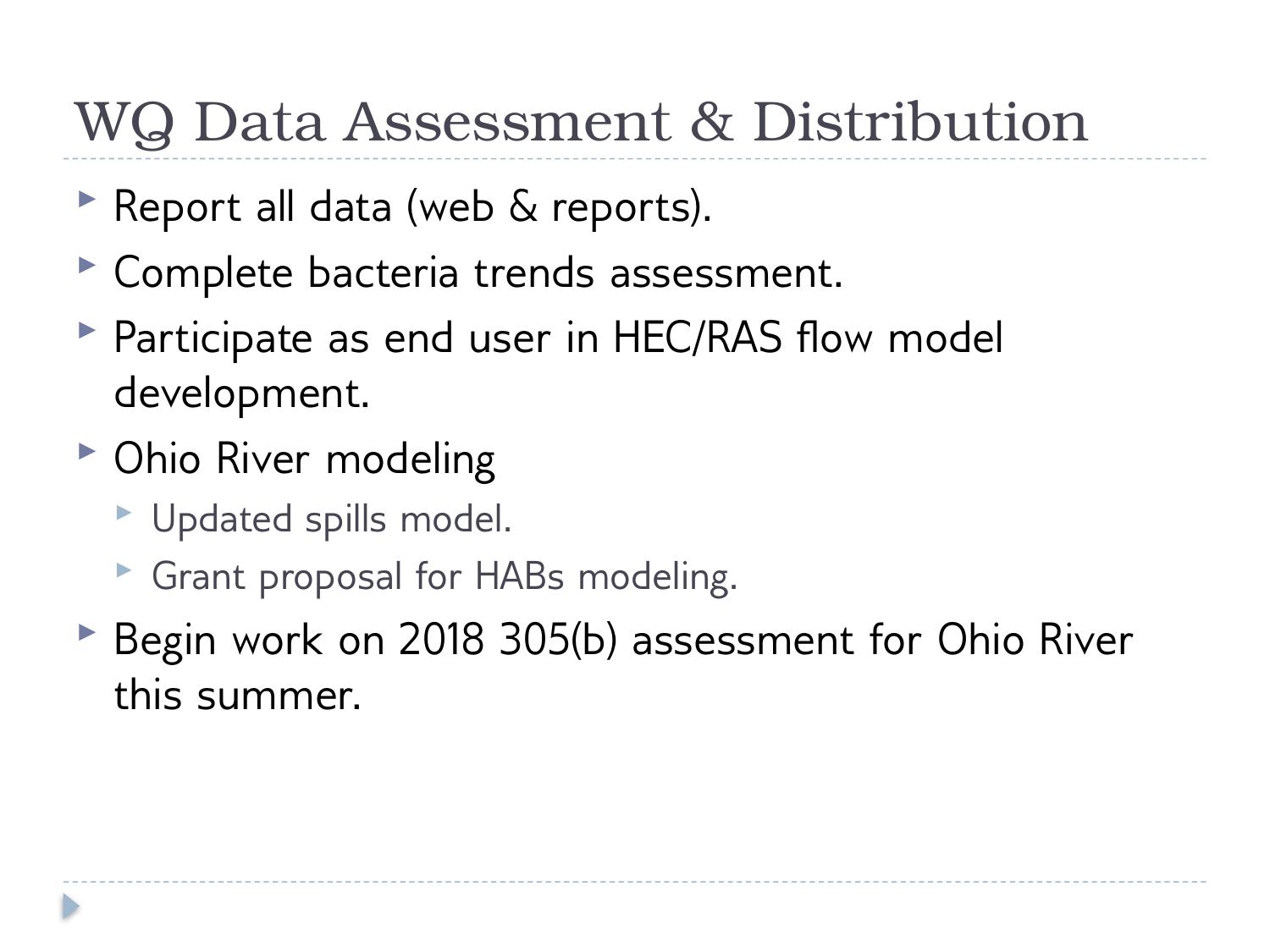

# WQ Data Assessment & Distribution
Report all data (web & reports).
Complete bacteria trends assessment.
Participate as end user in HEC/RAS flow model development.
Ohio River modeling
Updated spills model.
Grant proposal for HABs modeling.
Begin work on 2018 305(b) assessment for Ohio River this summer.